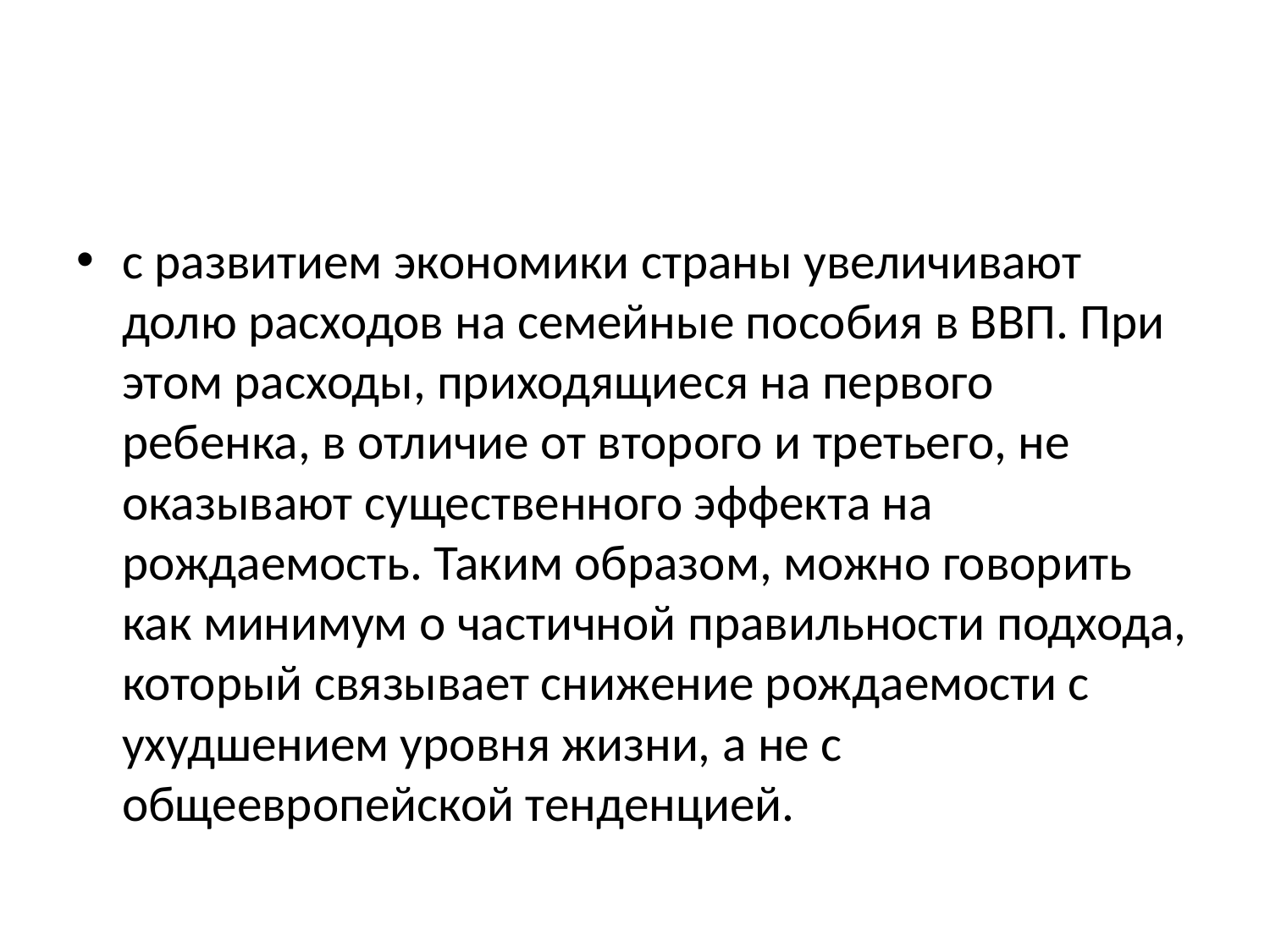

#
с развитием экономики страны увеличивают долю расходов на семейные пособия в ВВП. При этом расходы, приходящиеся на первого ребенка, в отличие от второго и третьего, не оказывают существенного эффекта на рождаемость. Таким образом, можно говорить как минимум о частичной правильности подхода, который связывает снижение рождаемости с ухудшением уровня жизни, а не с общеевропейской тенденцией.